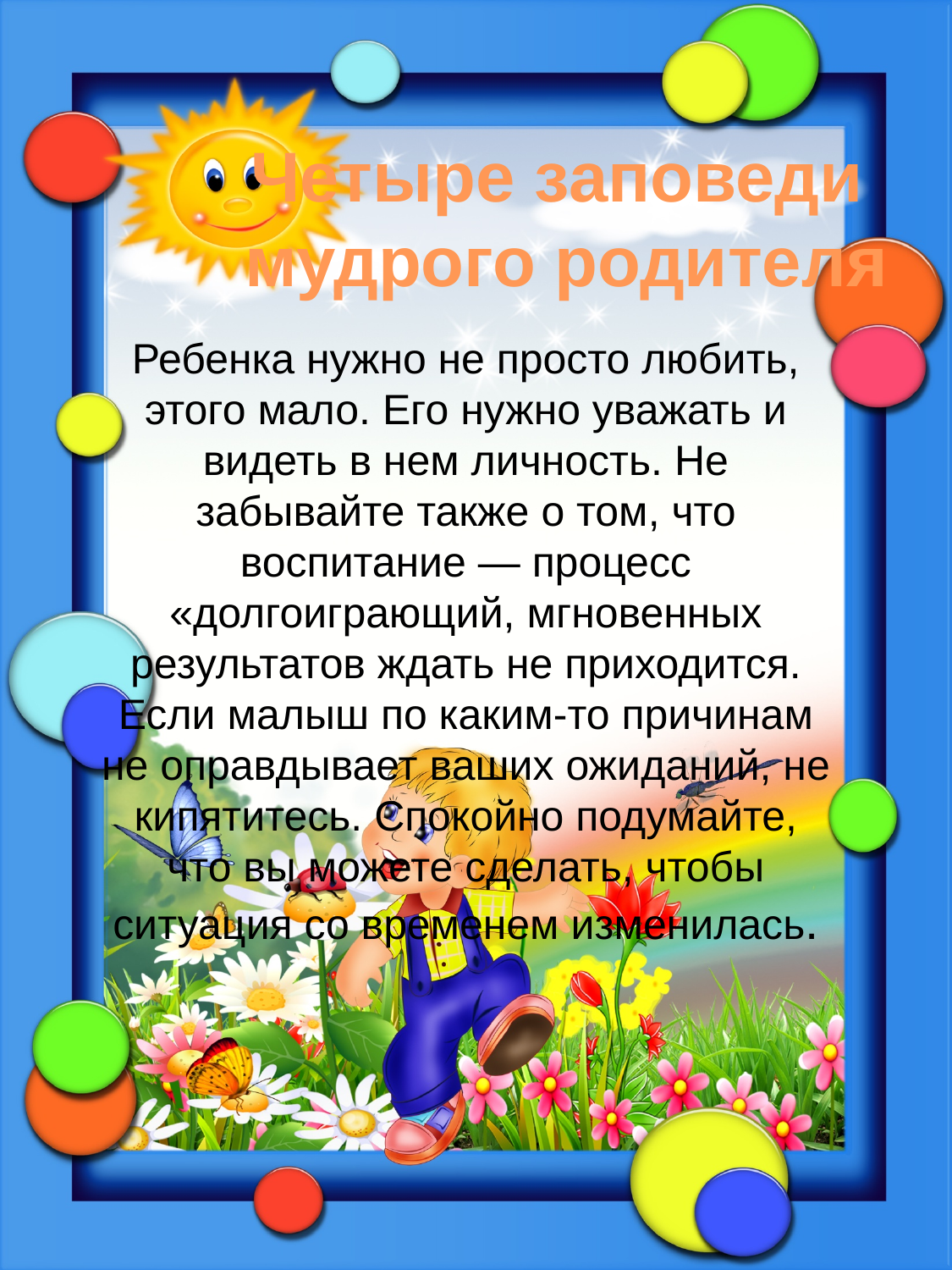

Четыре заповеди
мудрого родителя
Ребенка нужно не просто любить, этого мало. Его нужно уважать и видеть в нем личность. Не забывайте также о том, что воспитание — процесс «долгоиграющий, мгновенных результатов ждать не приходится. Если малыш по каким-то причинам не оправдывает ваших ожиданий, не кипятитесь. Спокойно подумайте, что вы можете сделать, чтобы ситуация со временем изменилась.